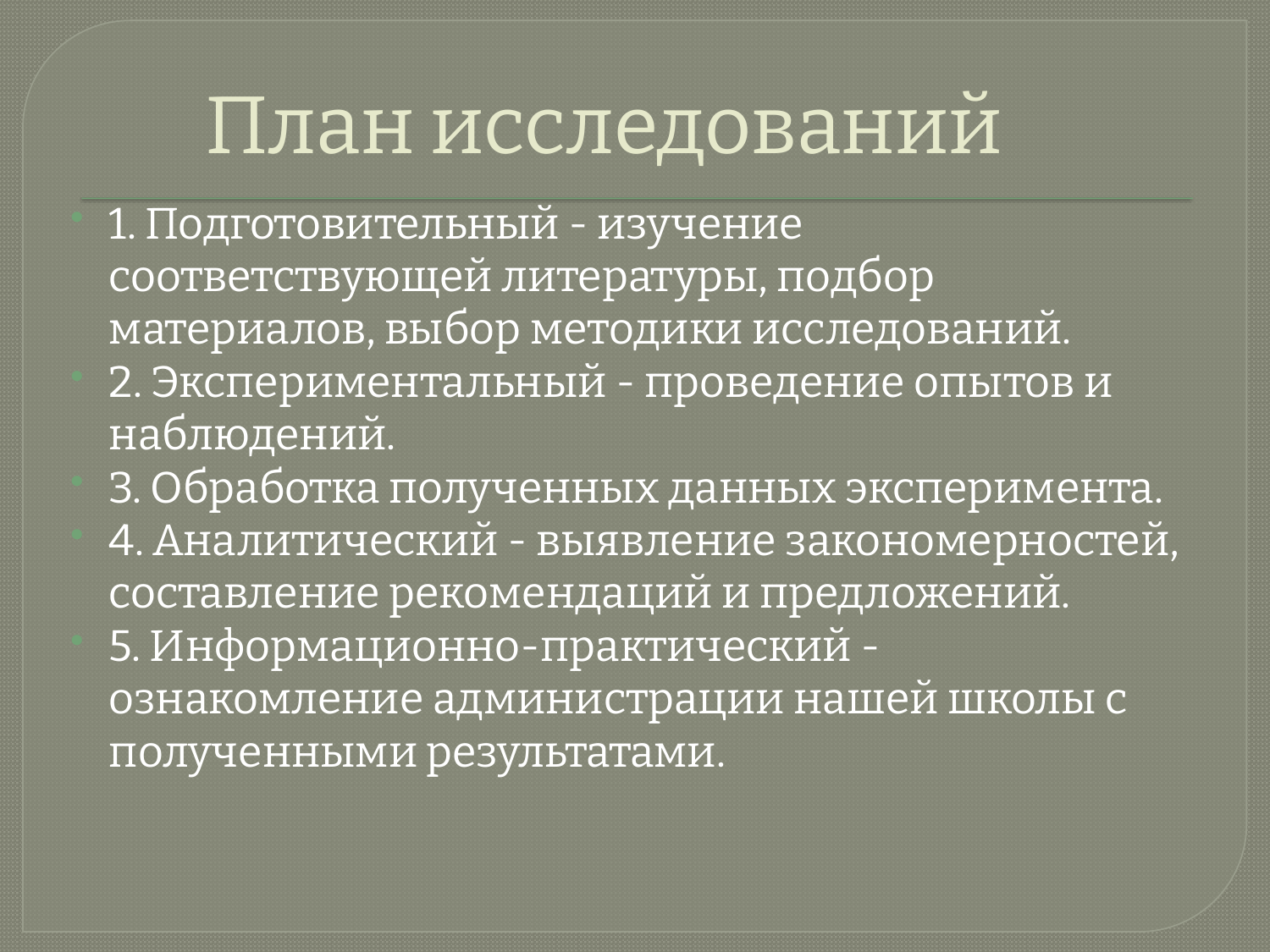

# План исследований
1. Подготовительный - изучение соответствующей литературы, подбор материалов, выбор методики исследований.
2. Экспериментальный - проведение опытов и наблюдений.
3. Обработка полученных данных эксперимента.
4. Аналитический - выявление закономерностей, составление рекомендаций и предложений.
5. Информационно-практический - ознакомление администрации нашей школы с полученными результатами.